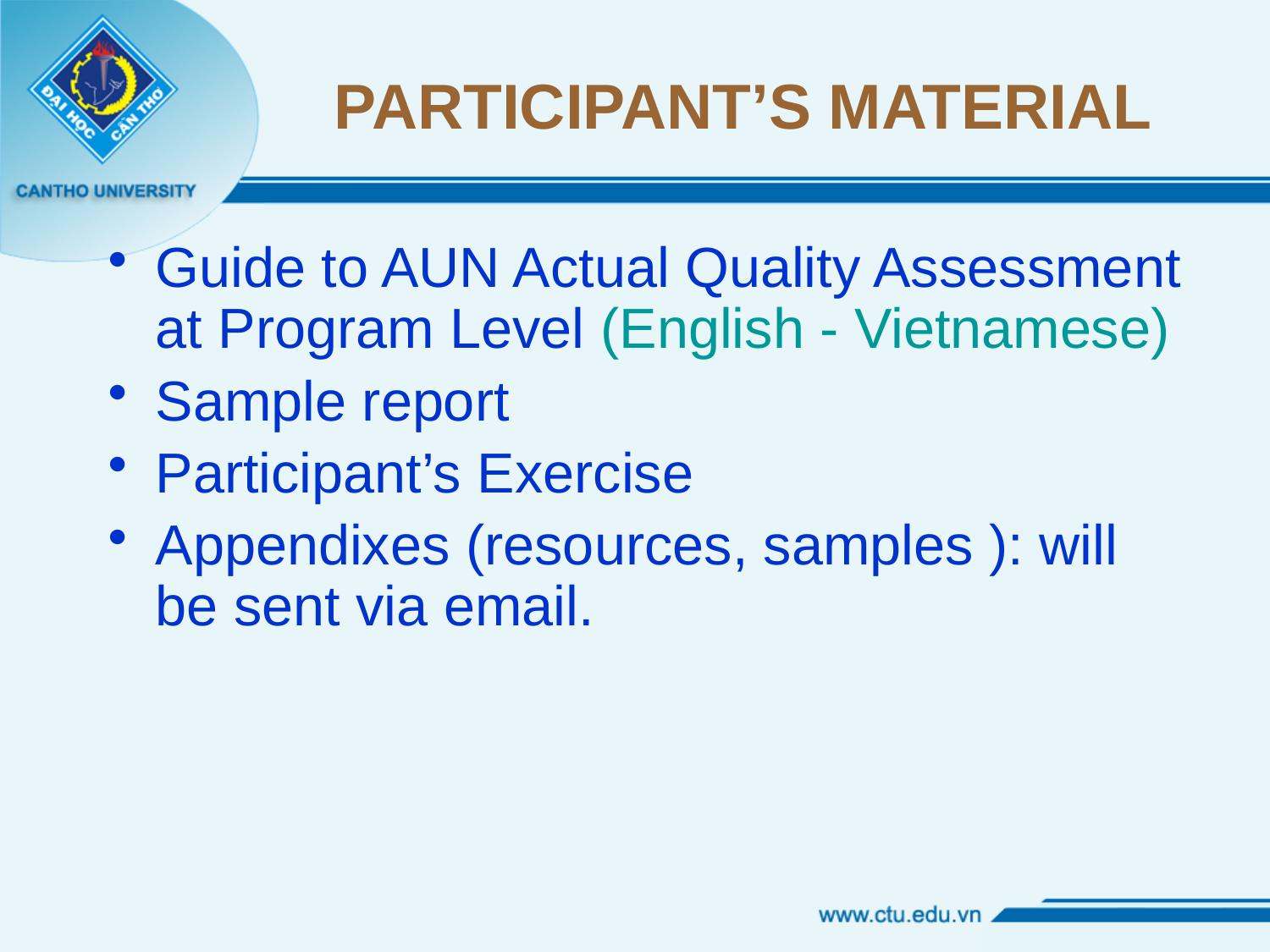

# PARTICIPANT’S MATERIAL
Guide to AUN Actual Quality Assessment at Program Level (English - Vietnamese)
Sample report
Participant’s Exercise
Appendixes (resources, samples ): will be sent via email.